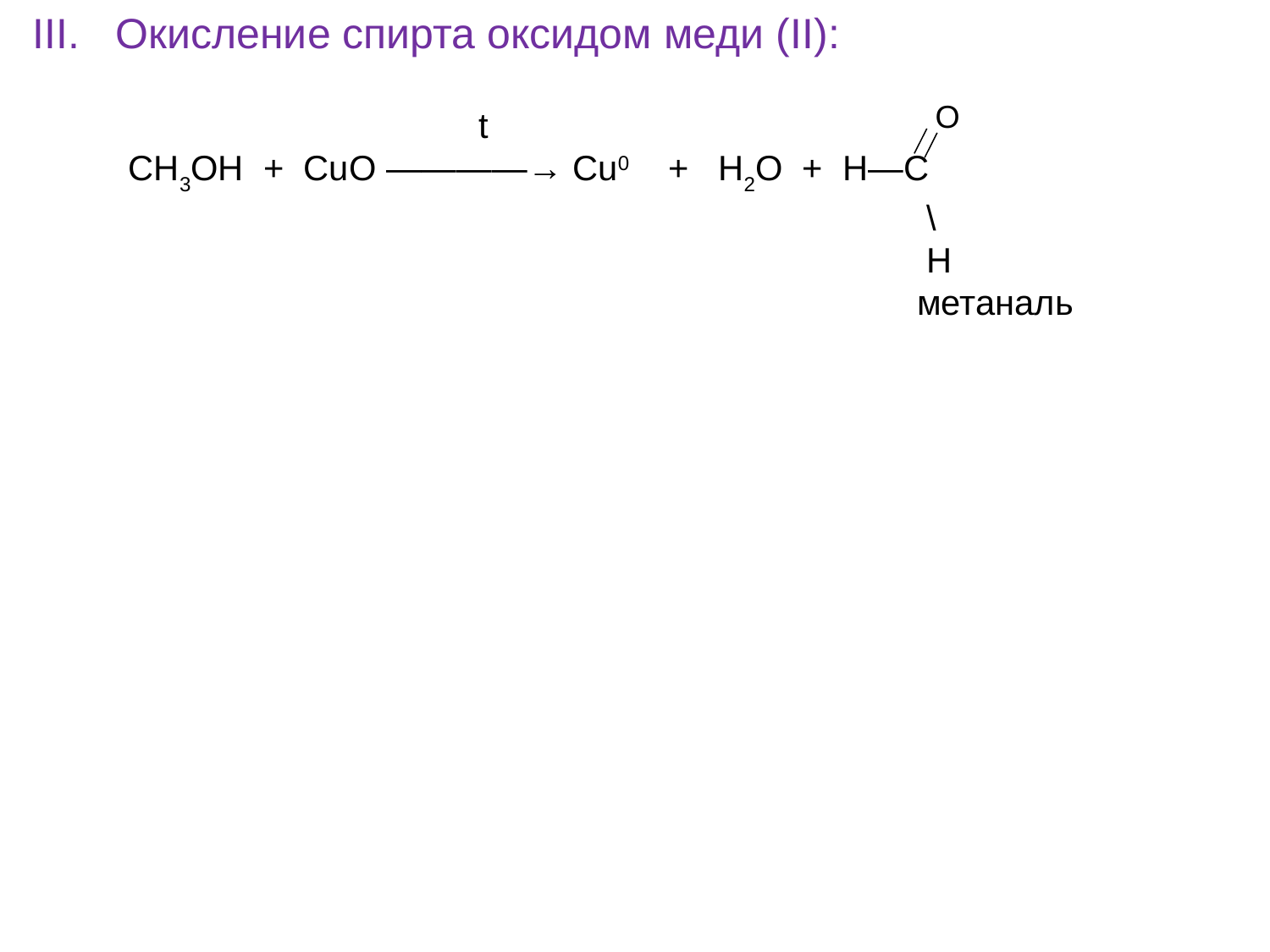

III.   Окисление спирта оксидом меди (II):
                                                                                                            O

                                                      t
                  СН3ОН  +  CuO ————→ Cu0    +   H2O  +  H—C
                                                                                                    \
                                                                                                    H
                                                                                                   метаналь